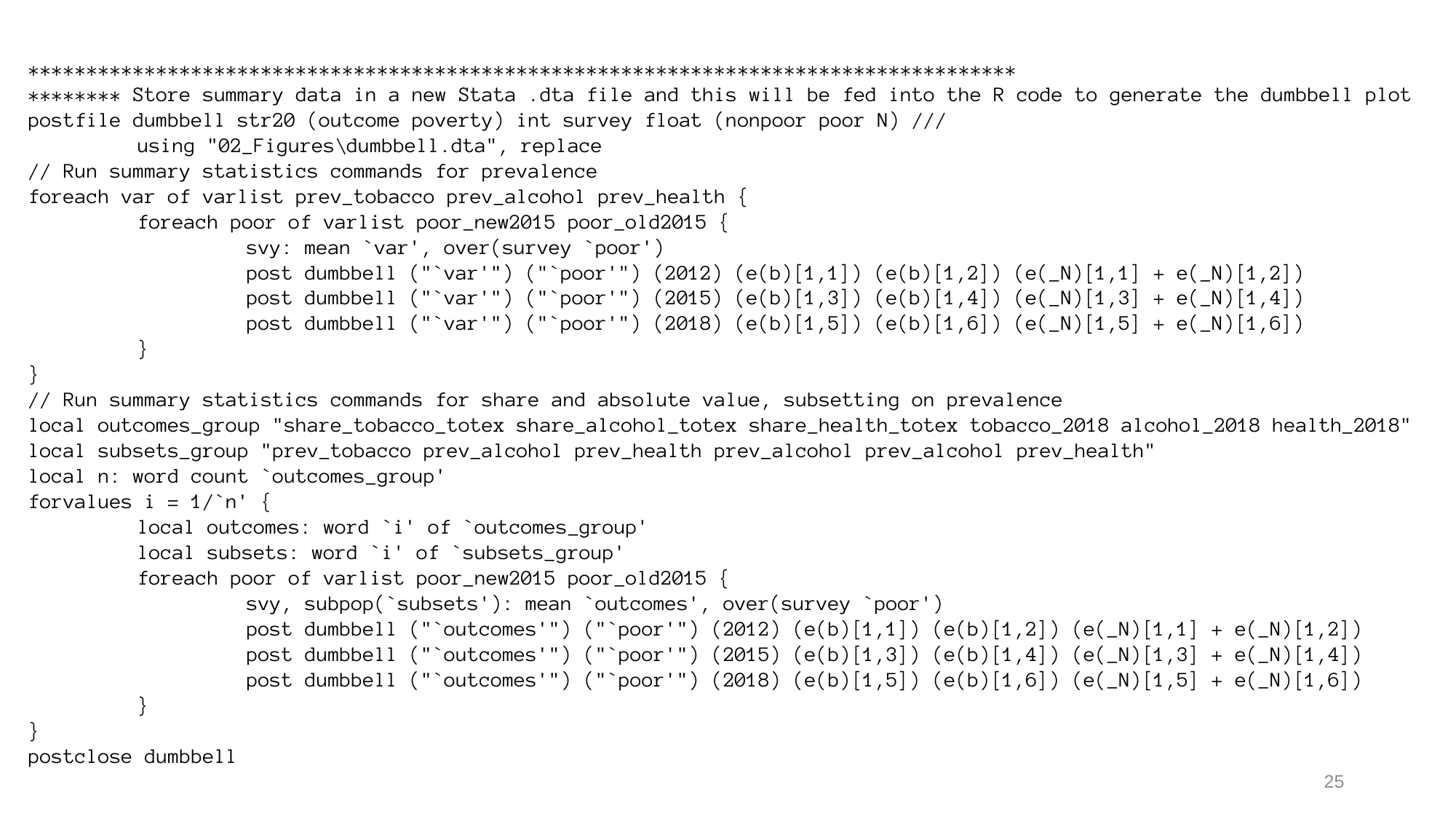

*************************************************************************************
******** Store summary data in a new Stata .dta file and this will be fed into the R code to generate the dumbbell plot
postfile dumbbell str20 (outcome poverty) int survey float (nonpoor poor N) ///
	using "02_Figures\dumbbell.dta", replace
// Run summary statistics commands for prevalence
foreach var of varlist prev_tobacco prev_alcohol prev_health {
	foreach poor of varlist poor_new2015 poor_old2015 {
		svy: mean `var', over(survey `poor')
		post dumbbell ("`var'") ("`poor'") (2012) (e(b)[1,1]) (e(b)[1,2]) (e(_N)[1,1] + e(_N)[1,2])
		post dumbbell ("`var'") ("`poor'") (2015) (e(b)[1,3]) (e(b)[1,4]) (e(_N)[1,3] + e(_N)[1,4])
		post dumbbell ("`var'") ("`poor'") (2018) (e(b)[1,5]) (e(b)[1,6]) (e(_N)[1,5] + e(_N)[1,6])
	}
}
// Run summary statistics commands for share and absolute value, subsetting on prevalence
local outcomes_group "share_tobacco_totex share_alcohol_totex share_health_totex tobacco_2018 alcohol_2018 health_2018"
local subsets_group "prev_tobacco prev_alcohol prev_health prev_alcohol prev_alcohol prev_health"
local n: word count `outcomes_group'
forvalues i = 1/`n' {
	local outcomes: word `i' of `outcomes_group'
	local subsets: word `i' of `subsets_group'
	foreach poor of varlist poor_new2015 poor_old2015 {
		svy, subpop(`subsets'): mean `outcomes', over(survey `poor')
		post dumbbell ("`outcomes'") ("`poor'") (2012) (e(b)[1,1]) (e(b)[1,2]) (e(_N)[1,1] + e(_N)[1,2])
		post dumbbell ("`outcomes'") ("`poor'") (2015) (e(b)[1,3]) (e(b)[1,4]) (e(_N)[1,3] + e(_N)[1,4])
		post dumbbell ("`outcomes'") ("`poor'") (2018) (e(b)[1,5]) (e(b)[1,6]) (e(_N)[1,5] + e(_N)[1,6])
	}
}
postclose dumbbell
25